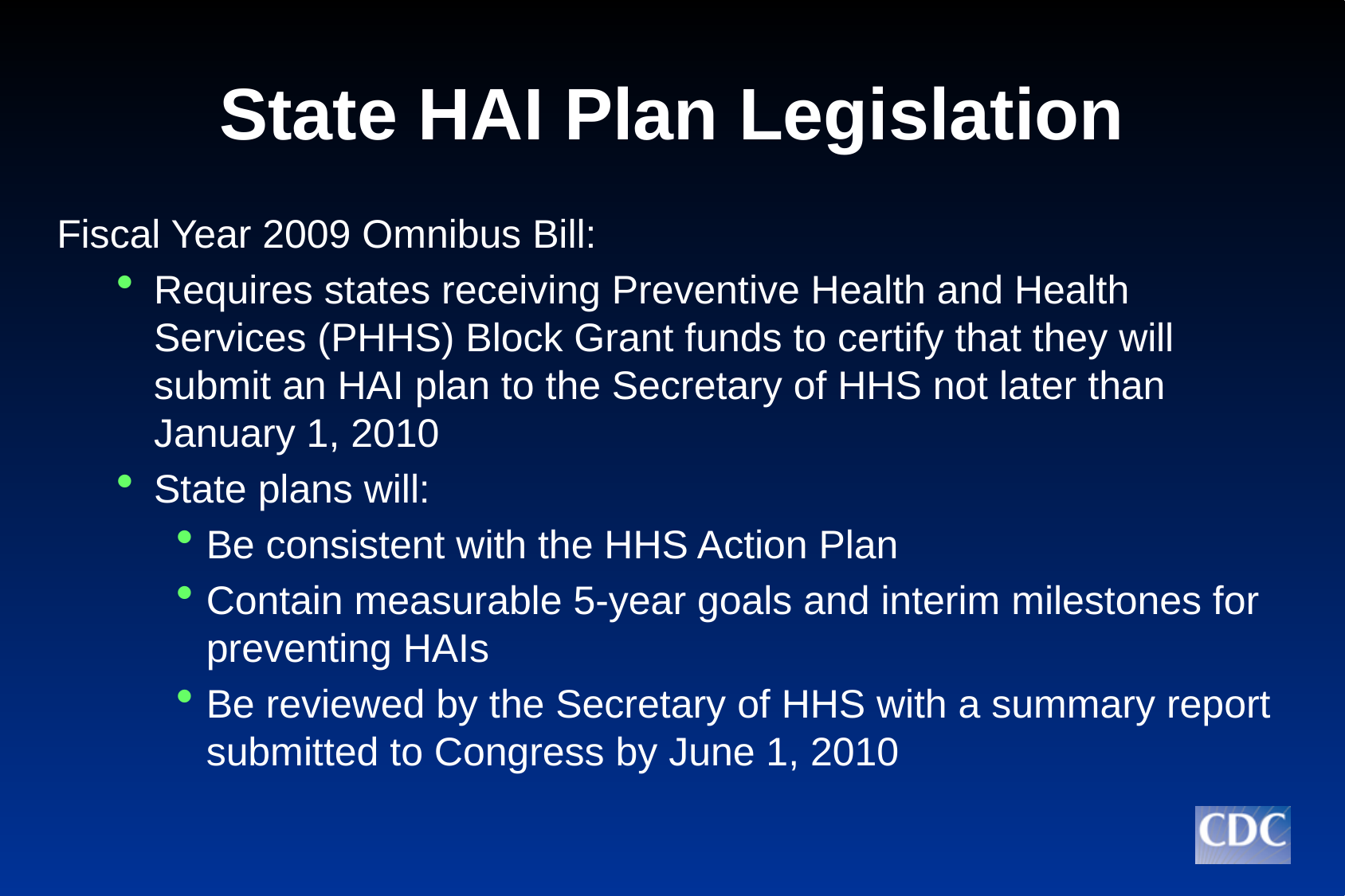

State HAI Plan Legislation
Fiscal Year 2009 Omnibus Bill:
Requires states receiving Preventive Health and Health Services (PHHS) Block Grant funds to certify that they will submit an HAI plan to the Secretary of HHS not later than January 1, 2010
State plans will:
Be consistent with the HHS Action Plan
Contain measurable 5-year goals and interim milestones for preventing HAIs
Be reviewed by the Secretary of HHS with a summary report submitted to Congress by June 1, 2010